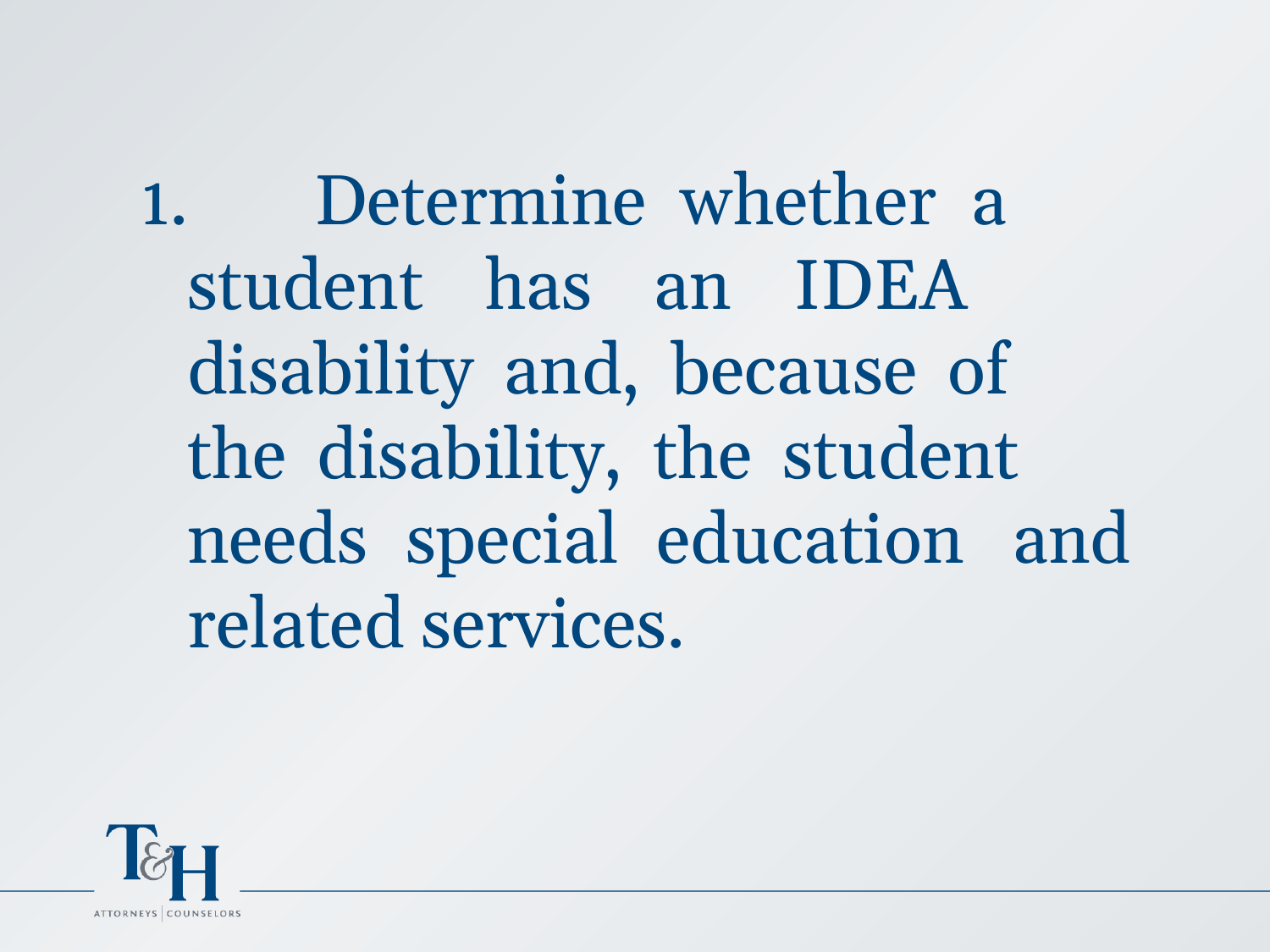

1.	Determine whether a 	student has an IDEA 	disability and, because of 	the disability, the student 	needs special education 	and related services.